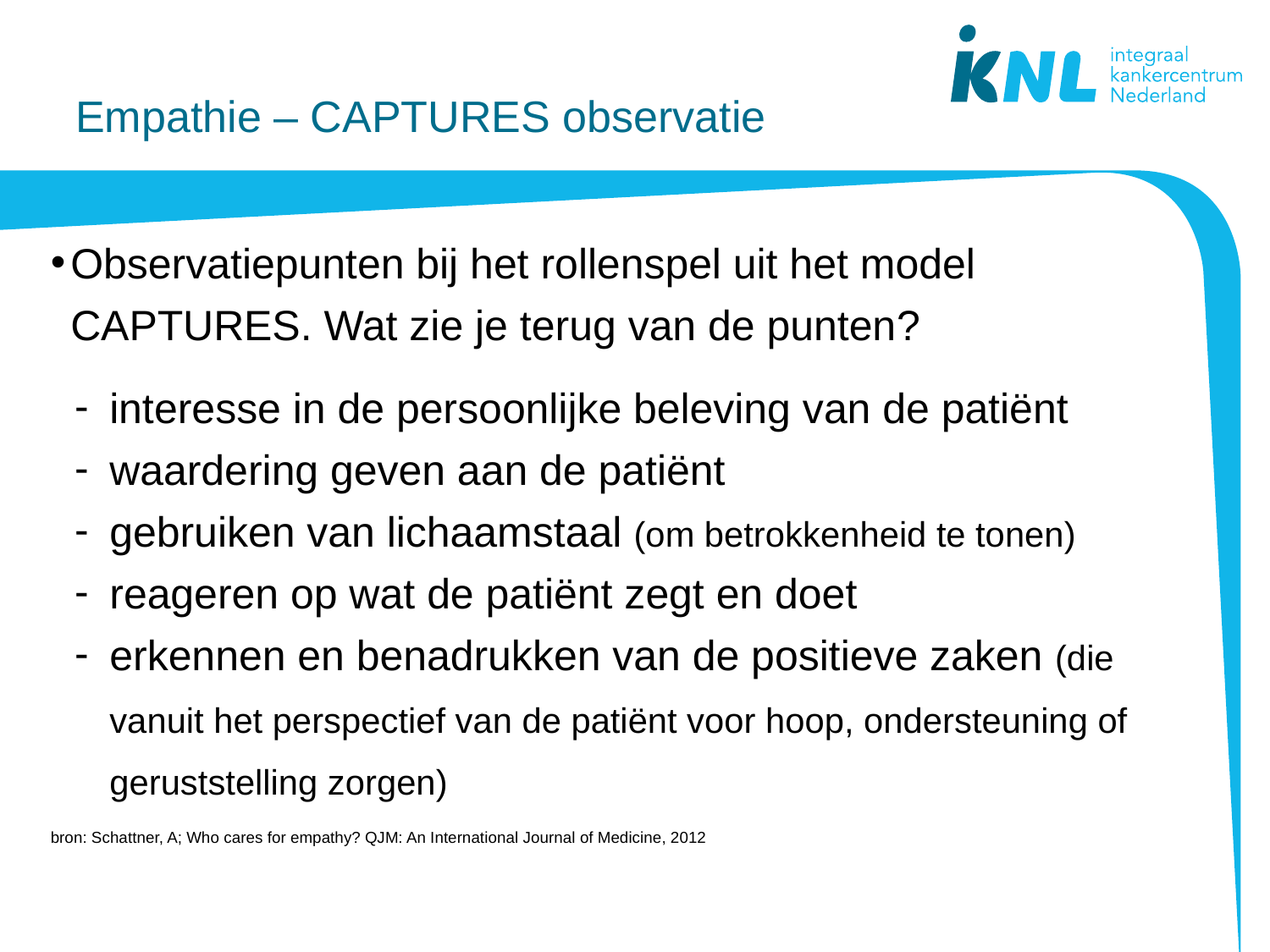

# Empathie – CAPTURES observatie
Observatiepunten bij het rollenspel uit het model CAPTURES. Wat zie je terug van de punten?
interesse in de persoonlijke beleving van de patiënt
waardering geven aan de patiënt
gebruiken van lichaamstaal (om betrokkenheid te tonen)
reageren op wat de patiënt zegt en doet
erkennen en benadrukken van de positieve zaken (die vanuit het perspectief van de patiënt voor hoop, ondersteuning of geruststelling zorgen)
bron: Schattner, A; Who cares for empathy? QJM: An International Journal of Medicine, 2012